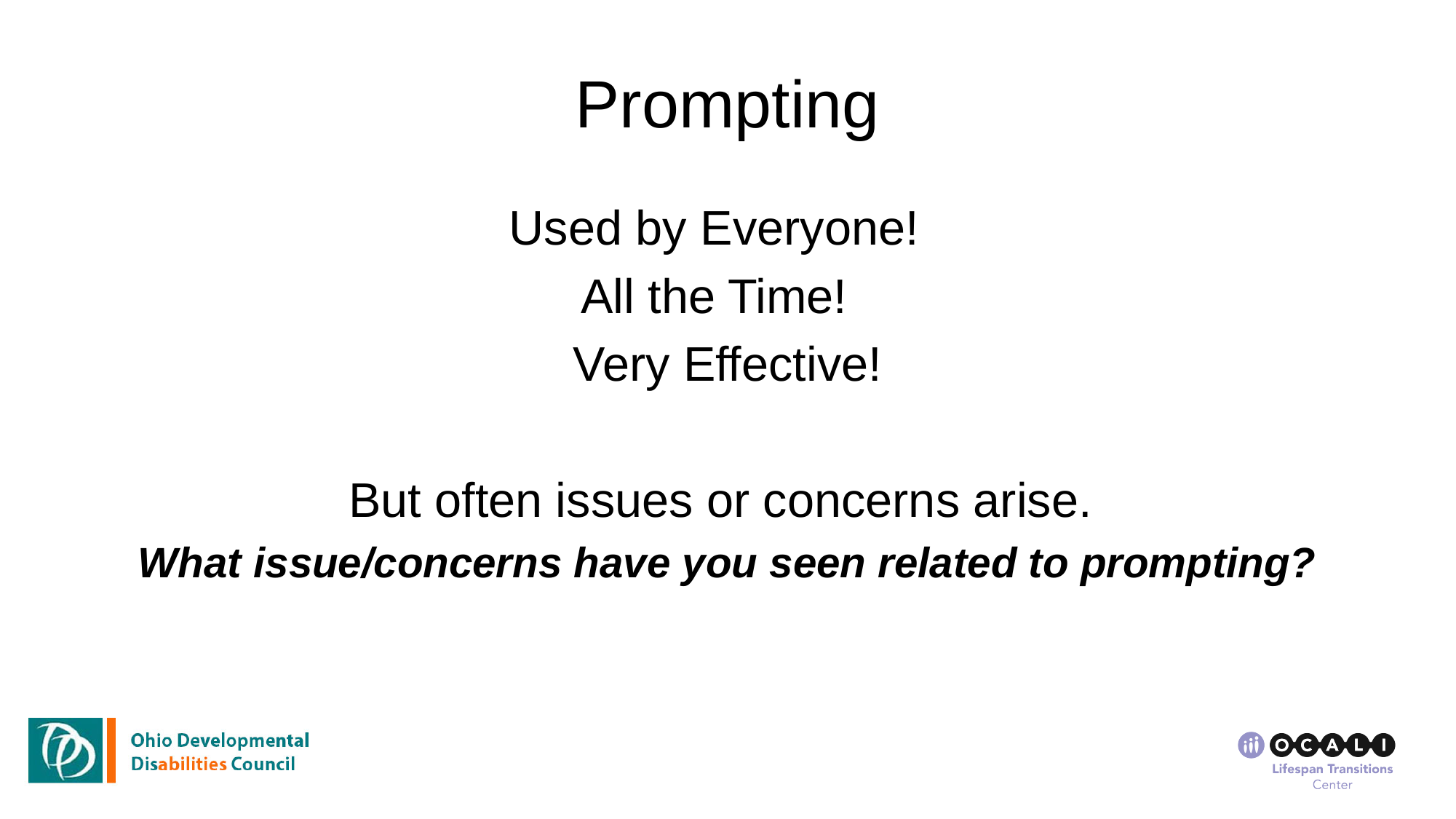

# Prompting
Used by Everyone!
All the Time!
Very Effective!

But often issues or concerns arise.
What issue/concerns have you seen related to prompting?